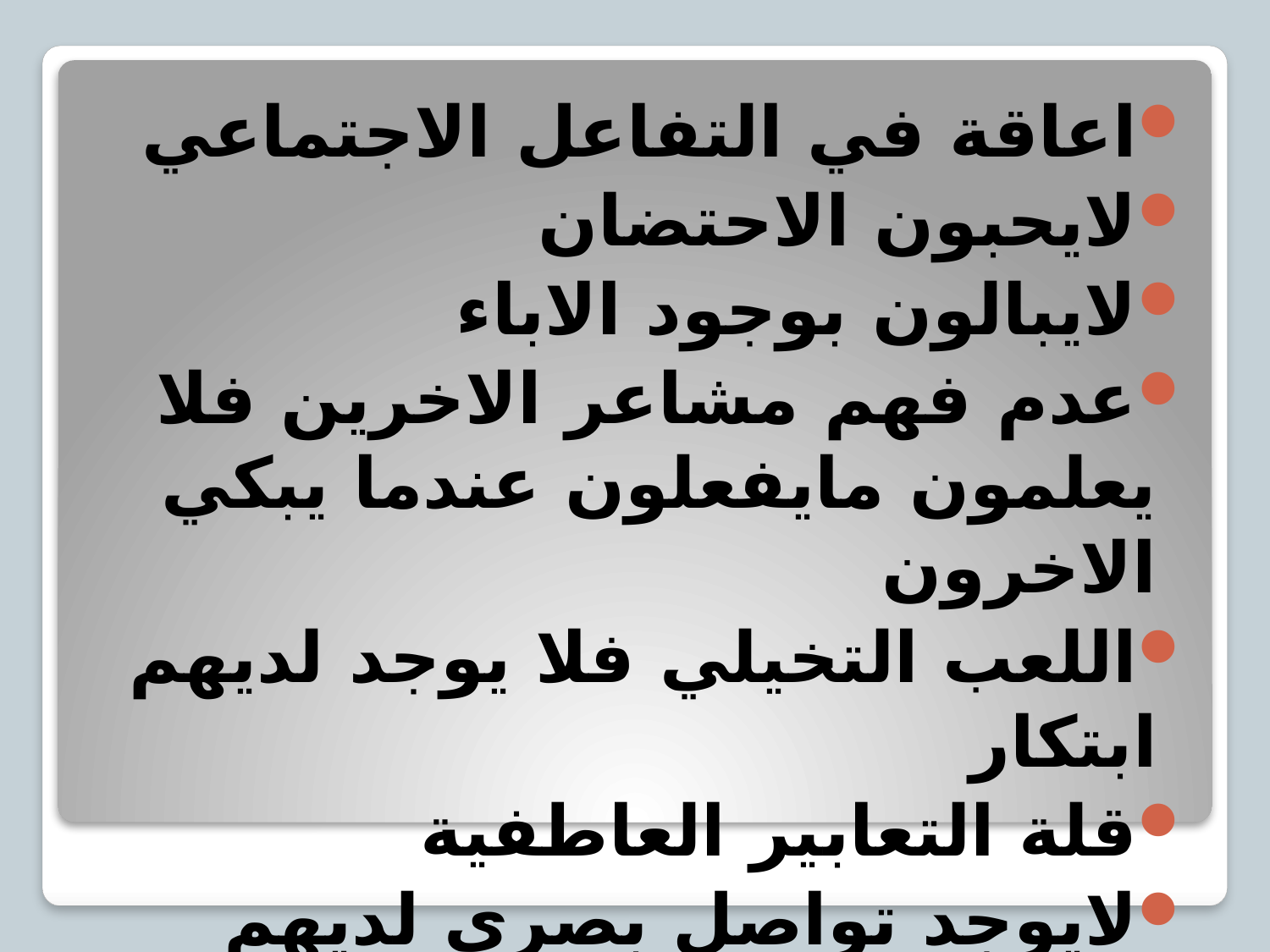

اعاقة في التفاعل الاجتماعي
لايحبون الاحتضان
لايبالون بوجود الاباء
عدم فهم مشاعر الاخرين فلا يعلمون مايفعلون عندما يبكي الاخرون
اللعب التخيلي فلا يوجد لديهم ابتكار
قلة التعابير العاطفية
لايوجد تواصل بصري لديهم
#